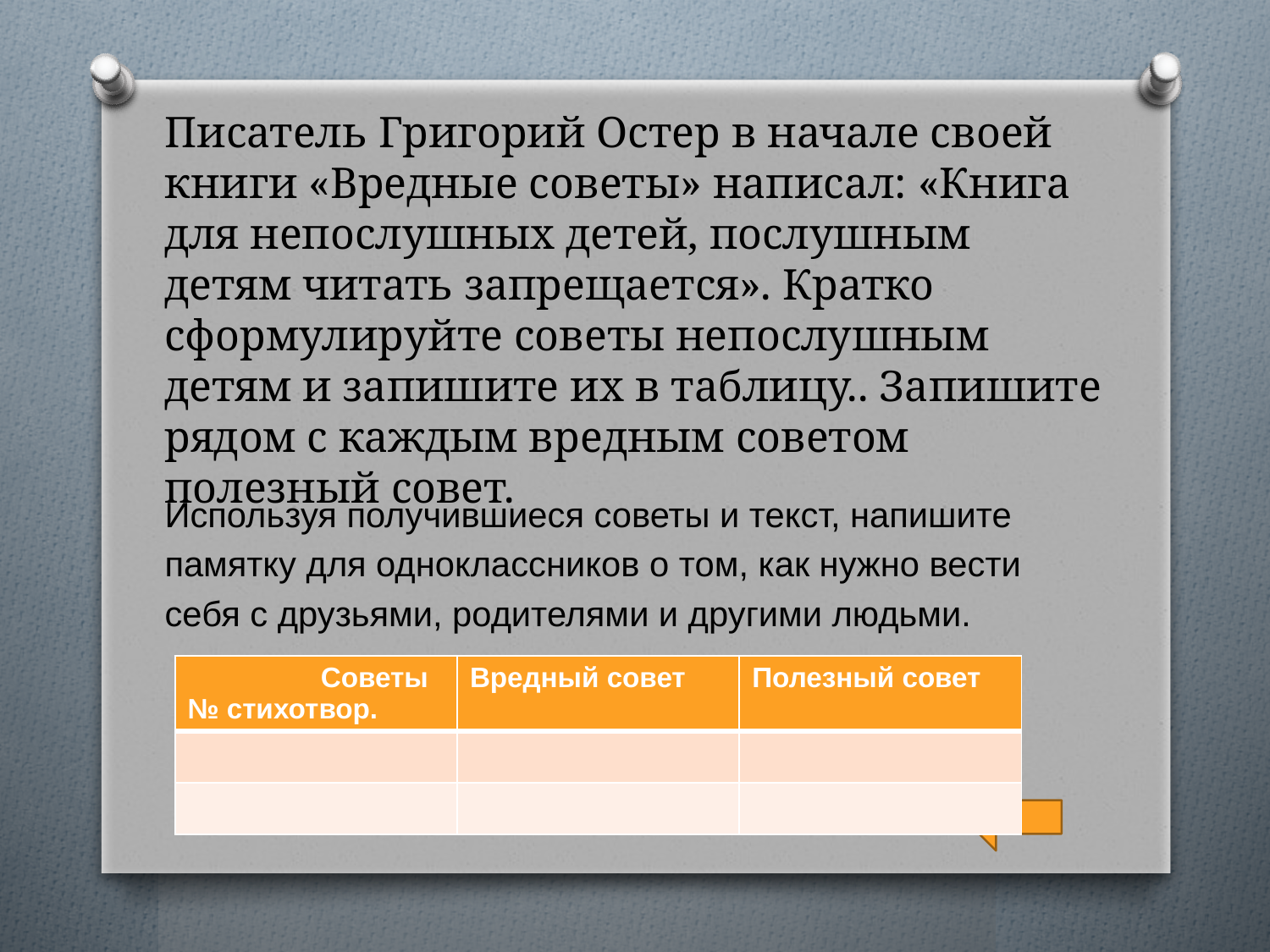

# Писатель Григорий Остер в начале своей книги «Вредные советы» написал: «Книга для непослушных детей, послушным детям читать запрещается». Кратко сформулируйте советы непослушным детям и запишите их в таблицу.. Запишите рядом с каждым вредным советом полезный совет.
Используя получившиеся советы и текст, напишите
памятку для одноклассников о том, как нужно вести
себя с друзьями, родителями и другими людьми.

| Советы № стихотвор. | Вредный совет | Полезный совет |
| --- | --- | --- |
|  |  |  |
|  |  |  |